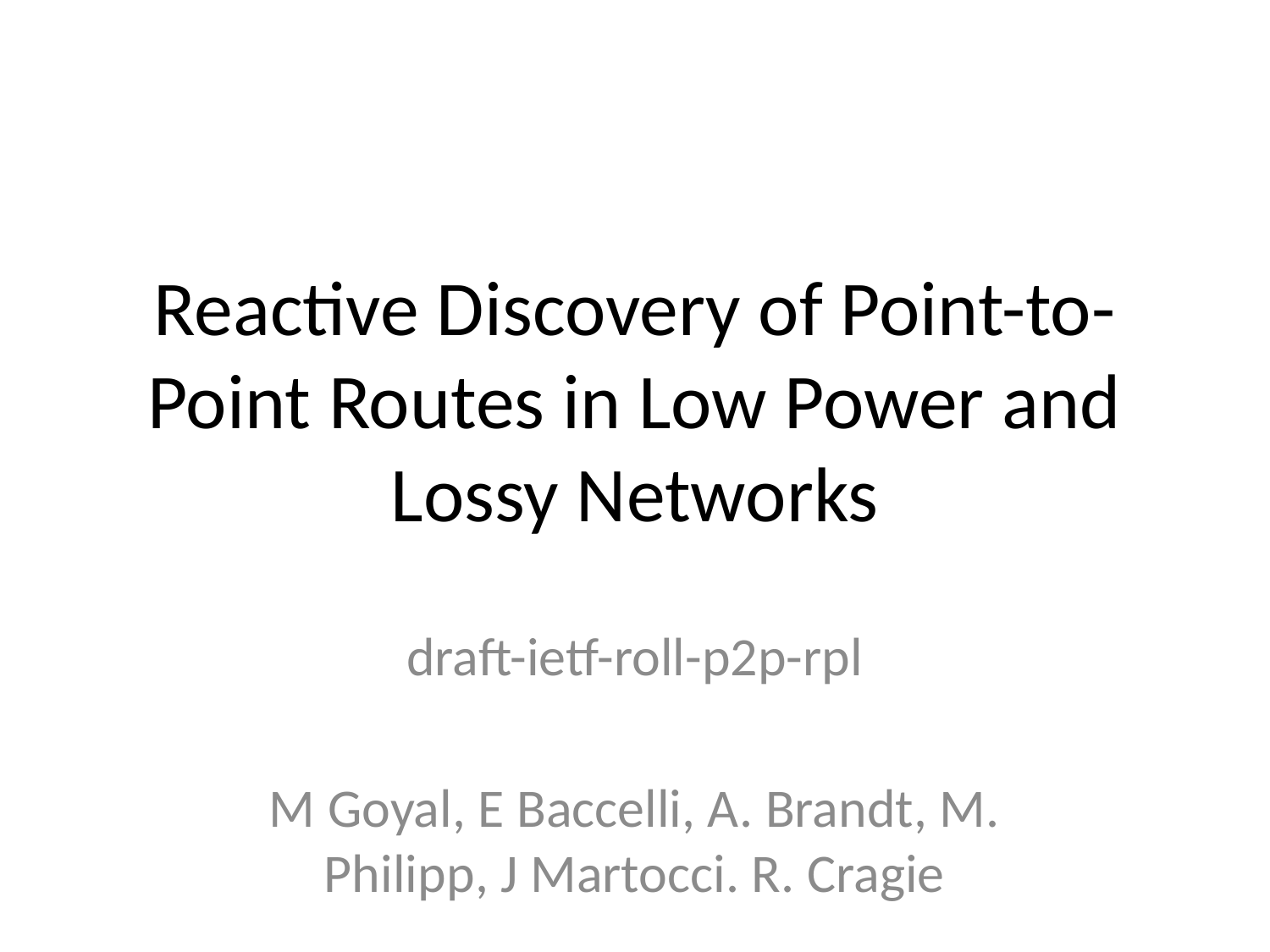

# Reactive Discovery of Point-to-Point Routes in Low Power and Lossy Networks

draft-ietf-roll-p2p-rpl

M Goyal, E Baccelli, A. Brandt, M. Philipp, J Martocci. R. Cragie